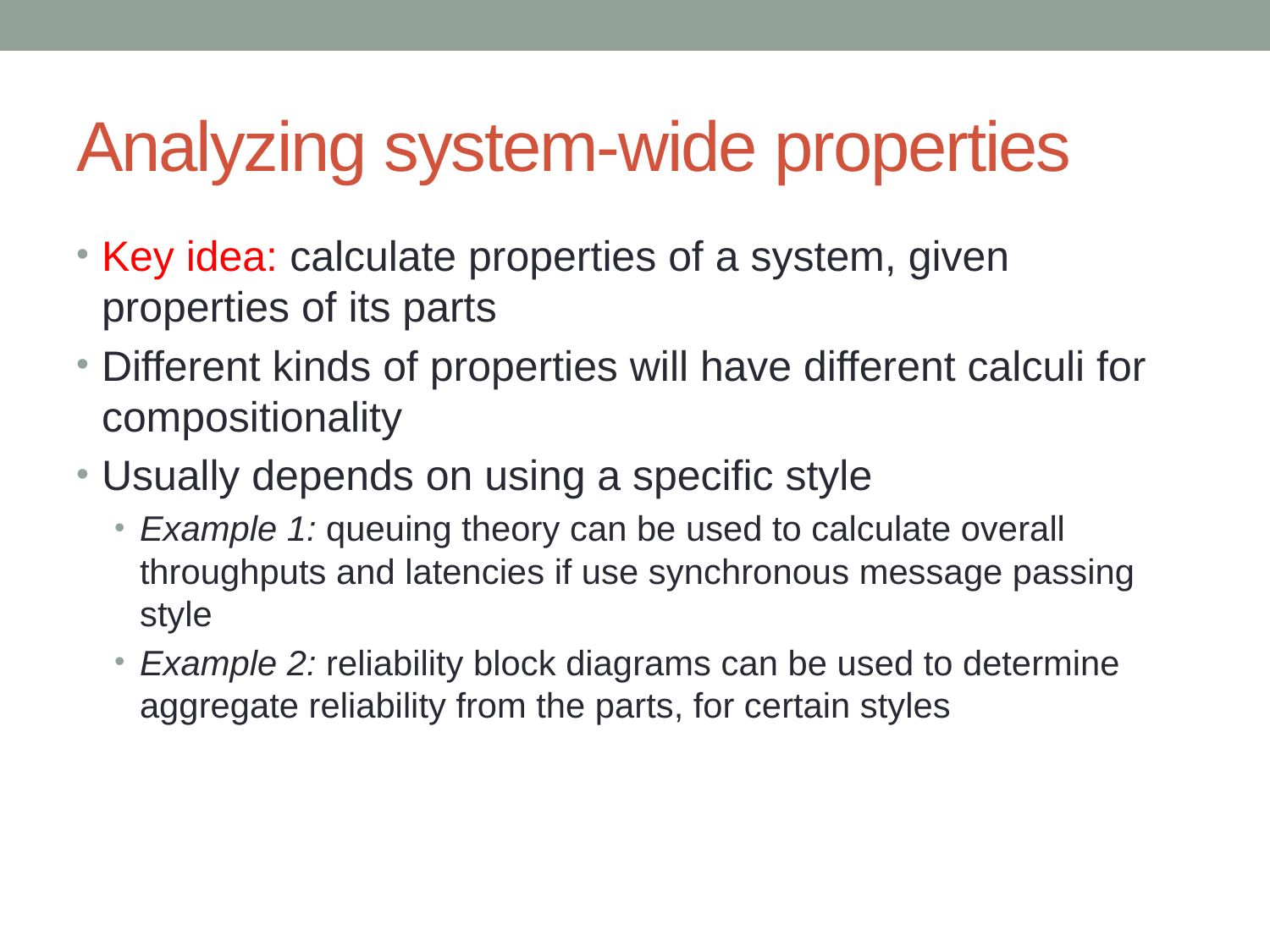

# Analyzing system-wide properties
Key idea: calculate properties of a system, given properties of its parts
Different kinds of properties will have different calculi for compositionality
Usually depends on using a specific style
Example 1: queuing theory can be used to calculate overall throughputs and latencies if use synchronous message passing style
Example 2: reliability block diagrams can be used to determine aggregate reliability from the parts, for certain styles